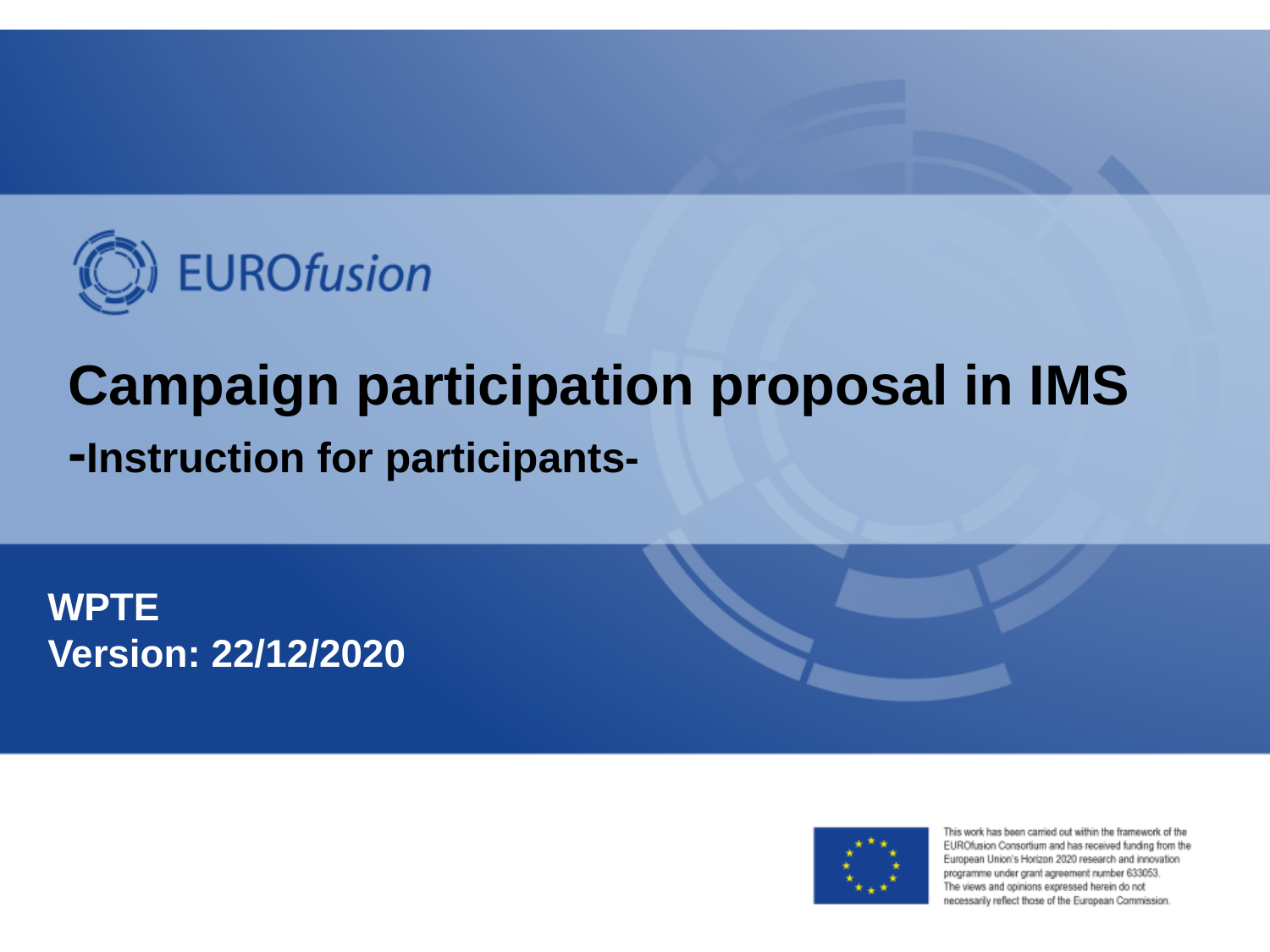

# Campaign participation proposal in IMS -Instruction for participants-
WPTE
Version: 22/12/2020